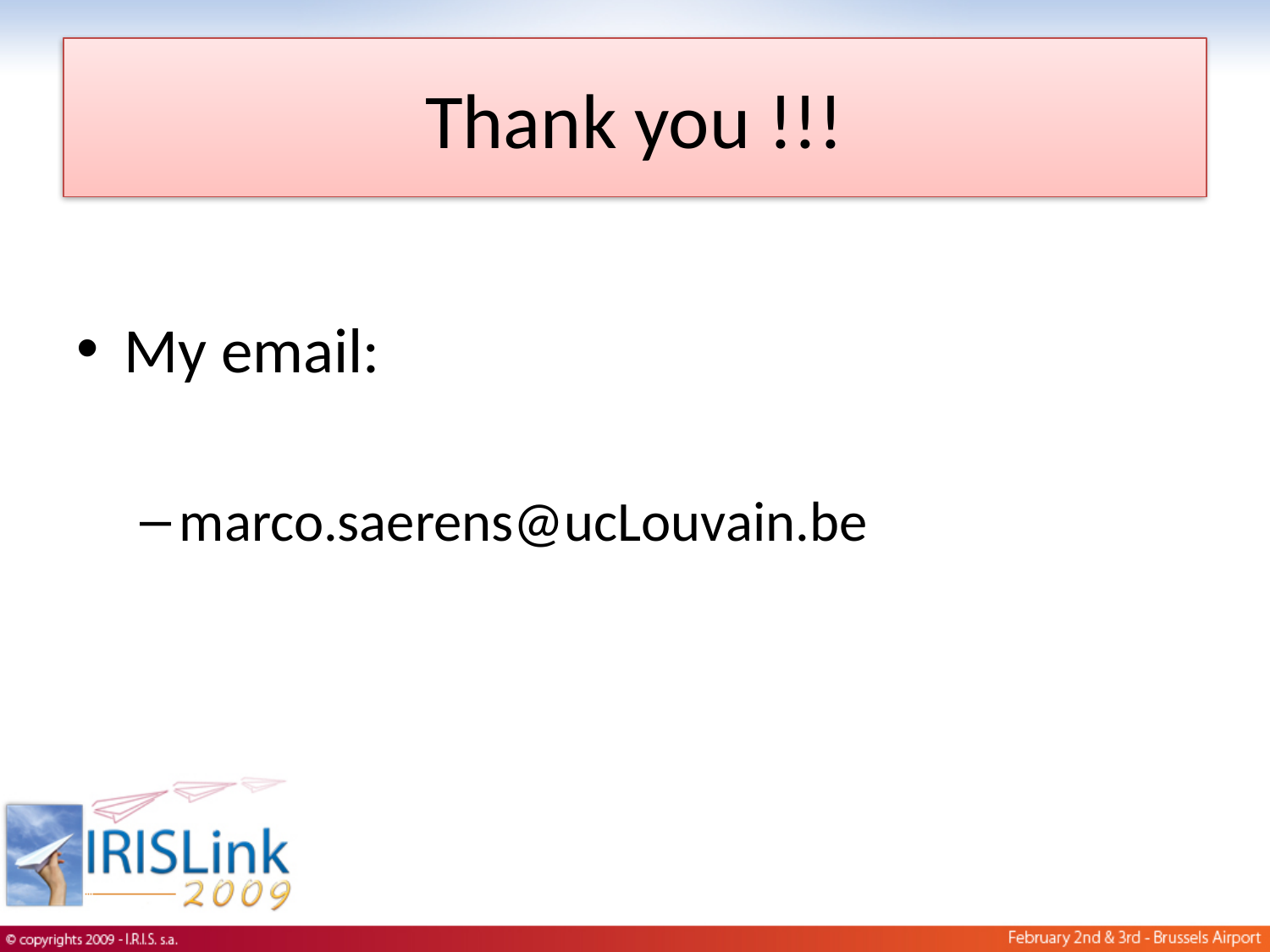

# Thank you !!!

My email:

marco.saerens@ucLouvain.be